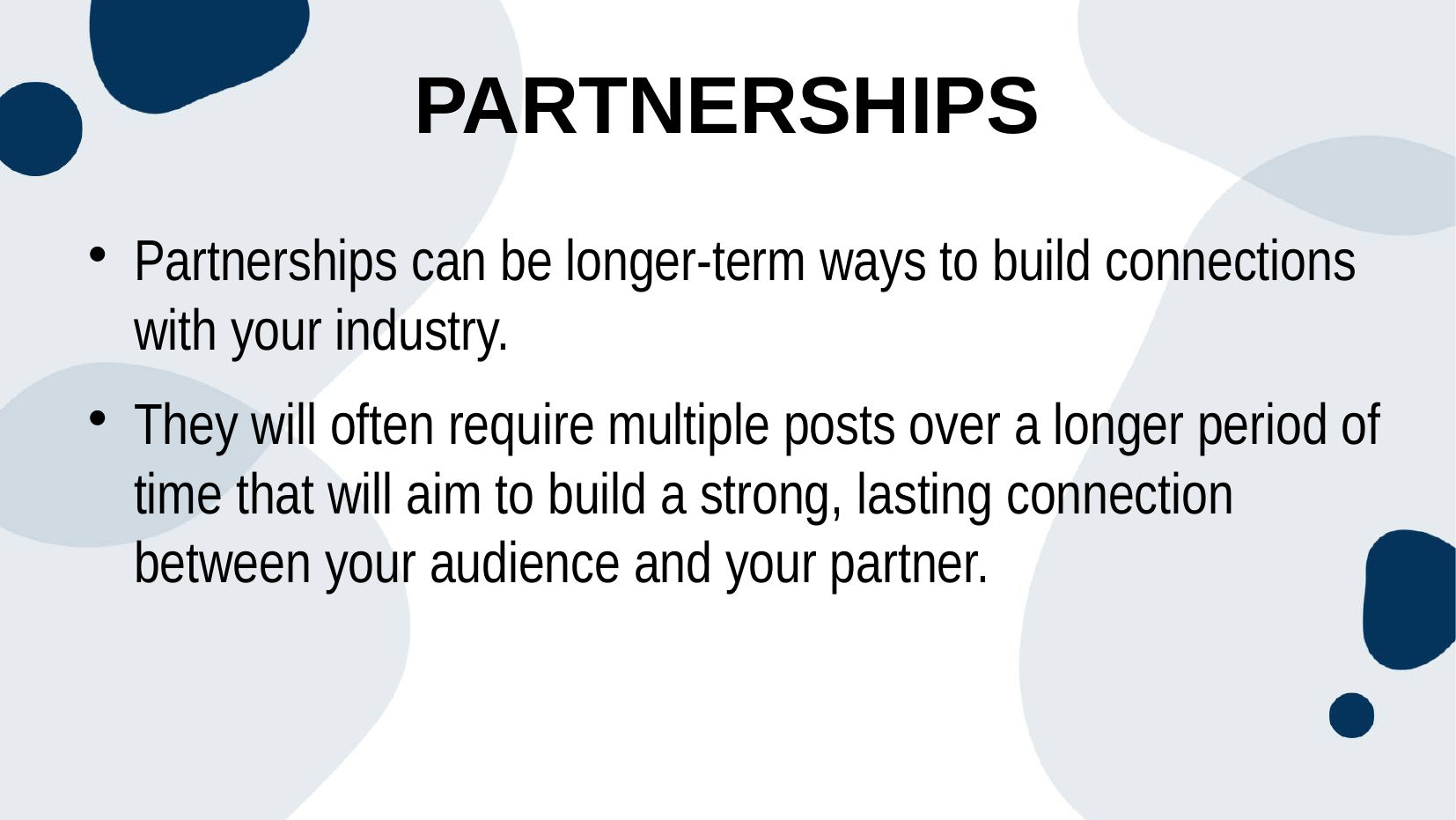

Partnerships
Partnerships can be longer-term ways to build connections with your industry.
They will often require multiple posts over a longer period of time that will aim to build a strong, lasting connection between your audience and your partner.